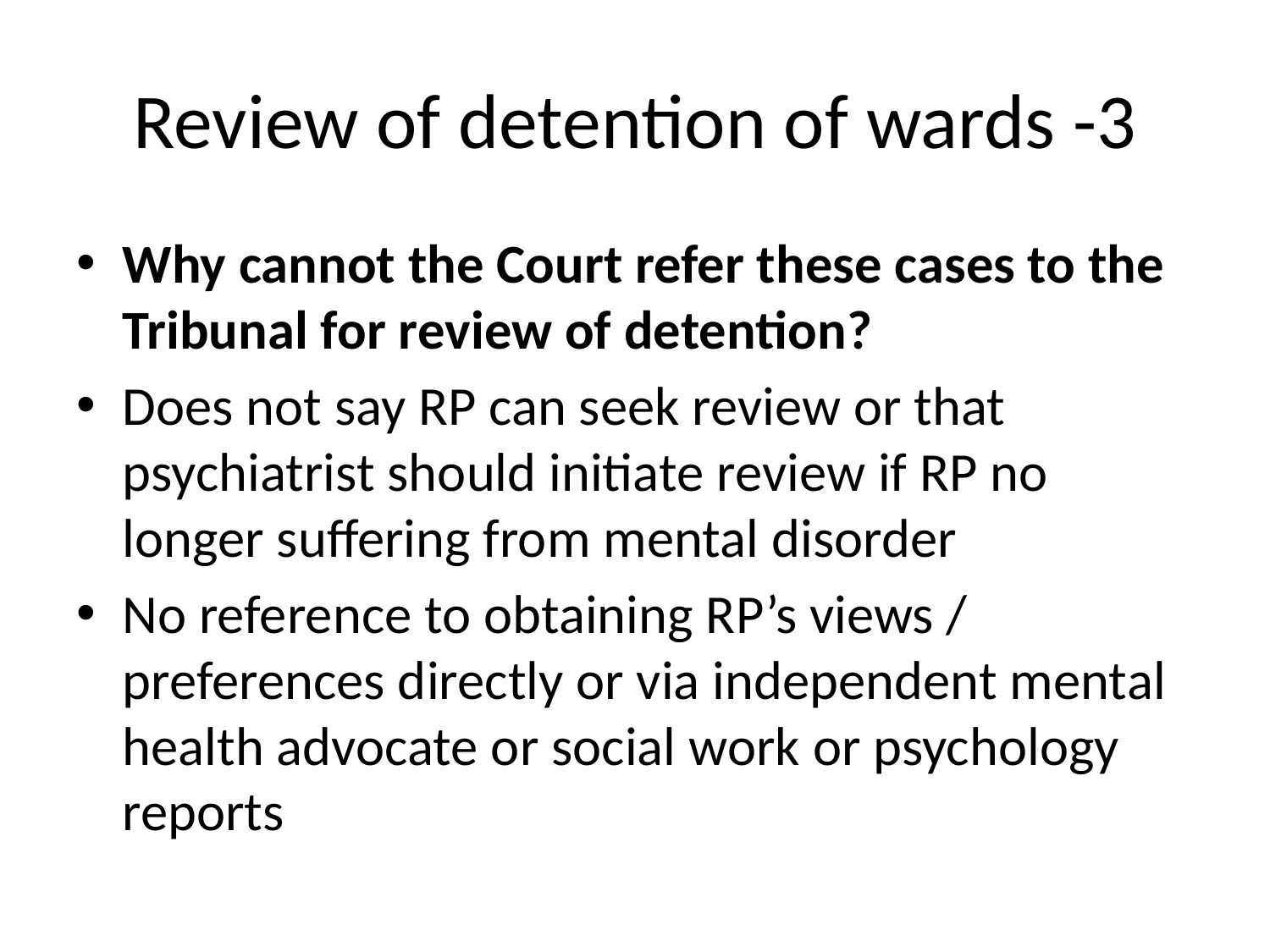

# Review of detention of wards -3
Why cannot the Court refer these cases to the Tribunal for review of detention?
Does not say RP can seek review or that psychiatrist should initiate review if RP no longer suffering from mental disorder
No reference to obtaining RP’s views / preferences directly or via independent mental health advocate or social work or psychology reports